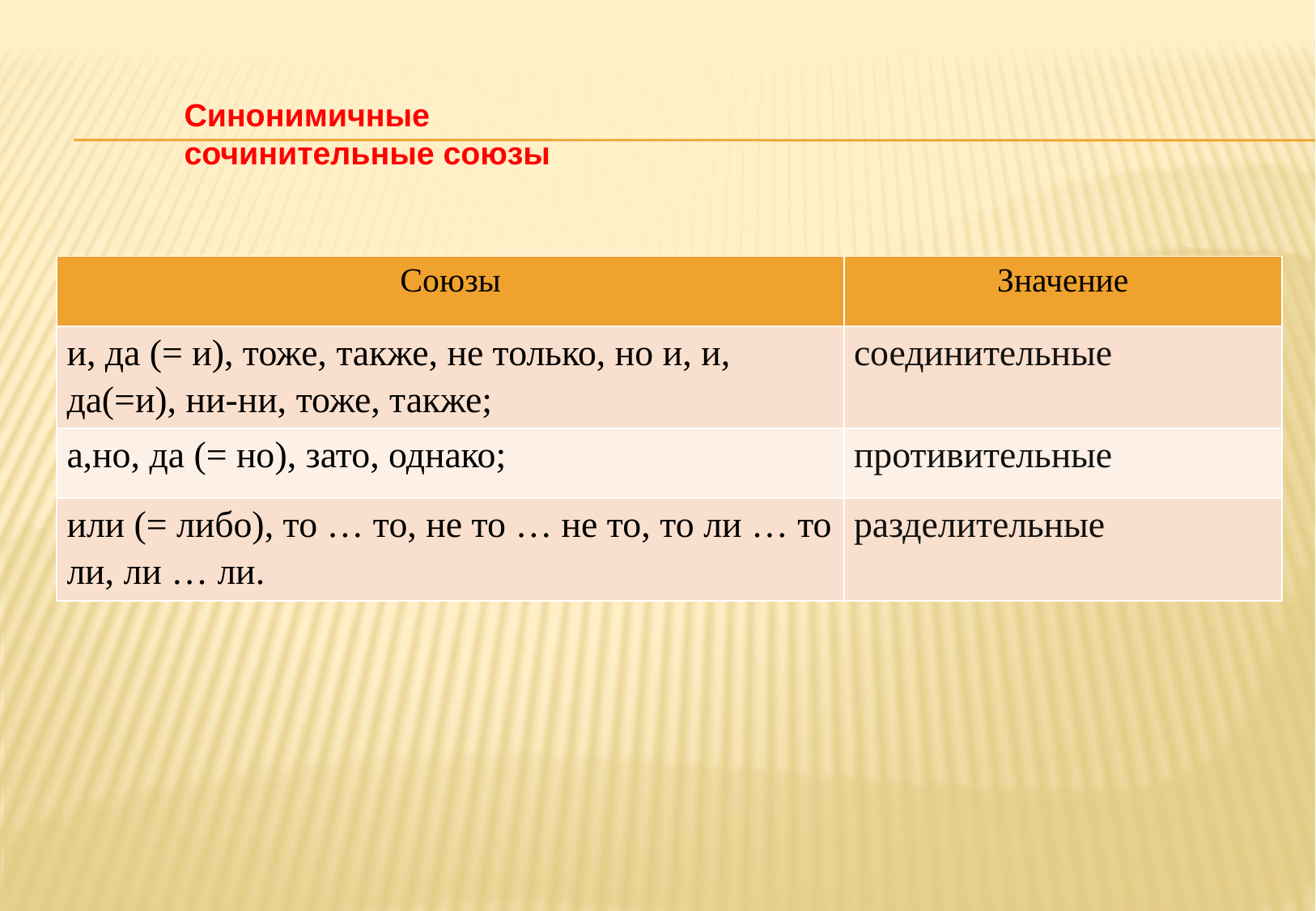

# Синонимичные сочинительные союзы
| Союзы | Значение |
| --- | --- |
| и, да (= и), тоже, также, не только, но и, и, да(=и), ни-ни, тоже, также; | соединительные |
| а,но, да (= но), зато, однако; | противительные |
| или (= либо), то … то, не то … не то, то ли … то ли, ли … ли. | разделительные |
30